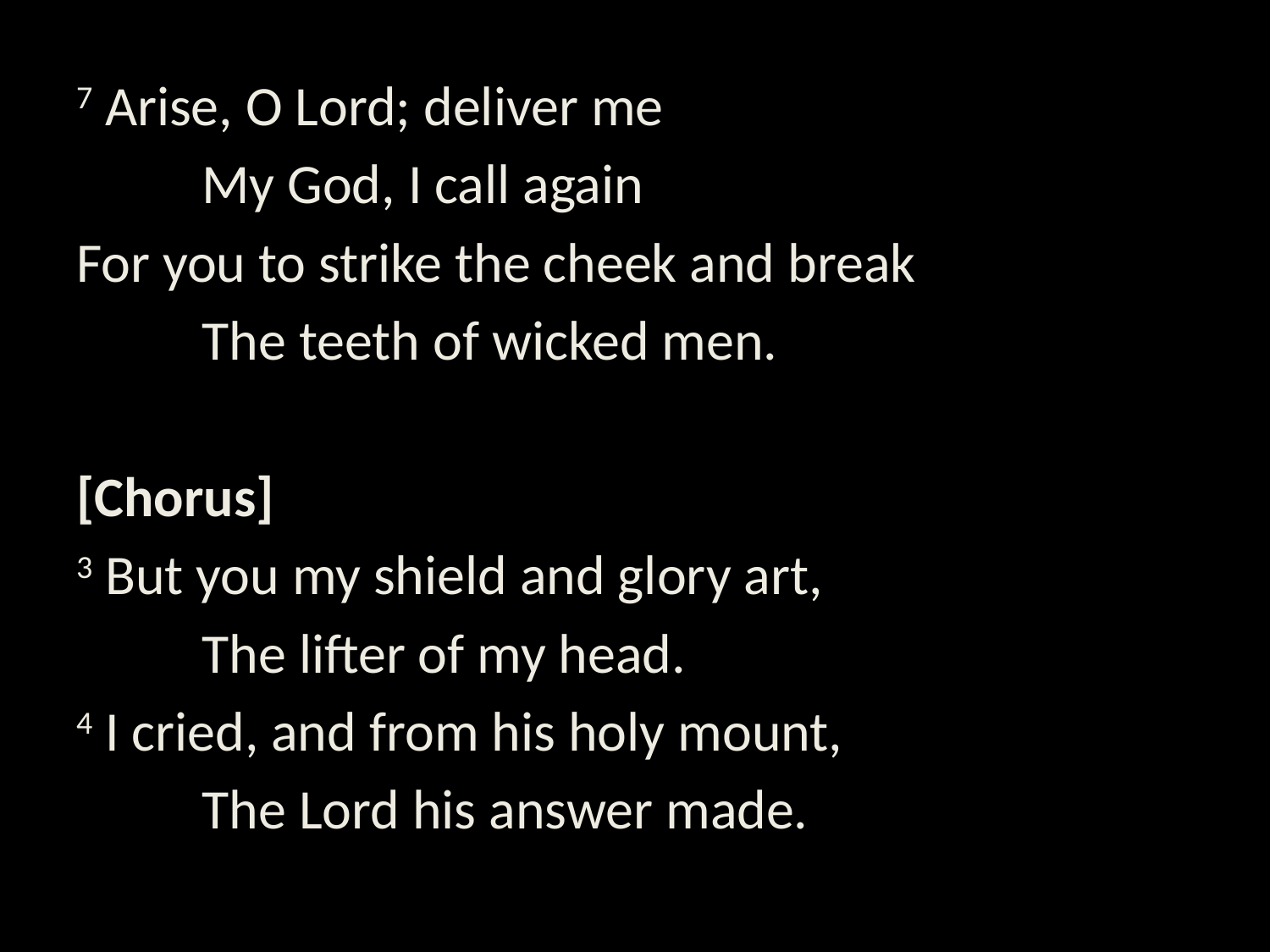

7 Arise, O Lord; deliver me
	My God, I call again
For you to strike the cheek and break
	The teeth of wicked men.

[Chorus]
3 But you my shield and glory art,
	The lifter of my head.
4 I cried, and from his holy mount,
	The Lord his answer made.